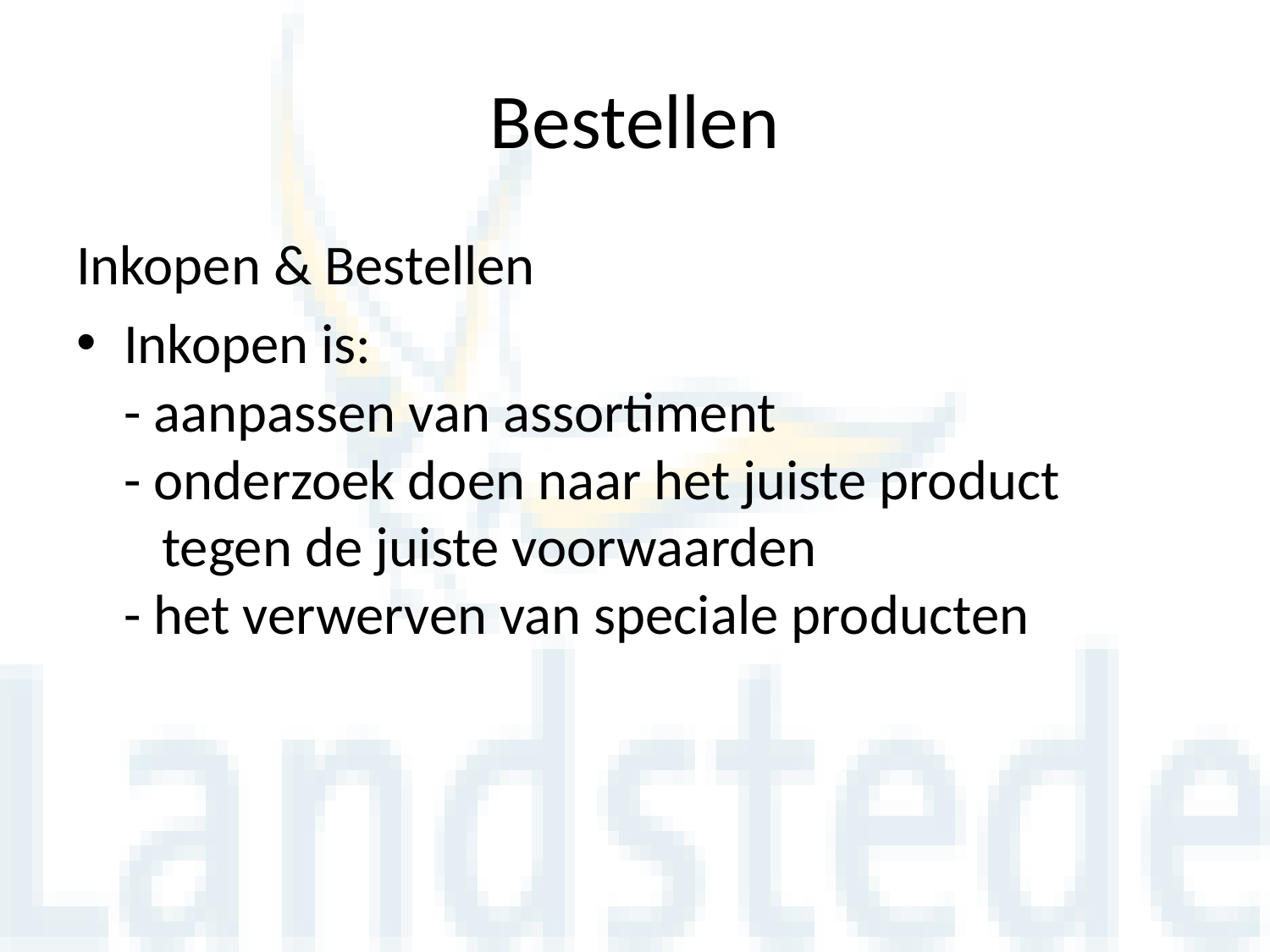

# Bestellen
Inkopen & Bestellen
Inkopen is:
- aanpassen van assortiment
- onderzoek doen naar het juiste product
   tegen de juiste voorwaarden
- het verwerven van speciale producten